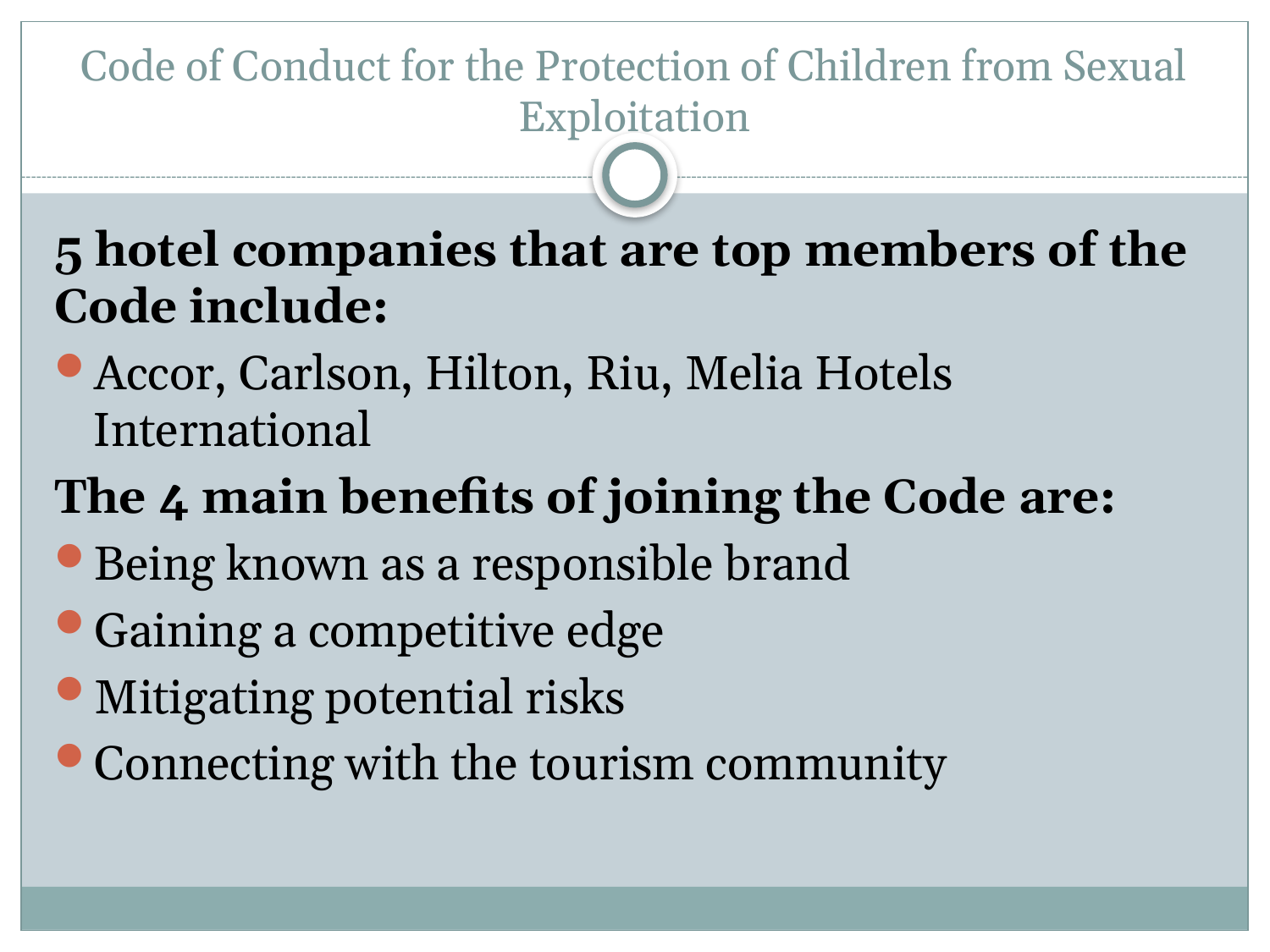

# Code of Conduct for the Protection of Children from Sexual Exploitation
5 hotel companies that are top members of the Code include:
Accor, Carlson, Hilton, Riu, Melia Hotels International
The 4 main benefits of joining the Code are:
Being known as a responsible brand
Gaining a competitive edge
Mitigating potential risks
Connecting with the tourism community